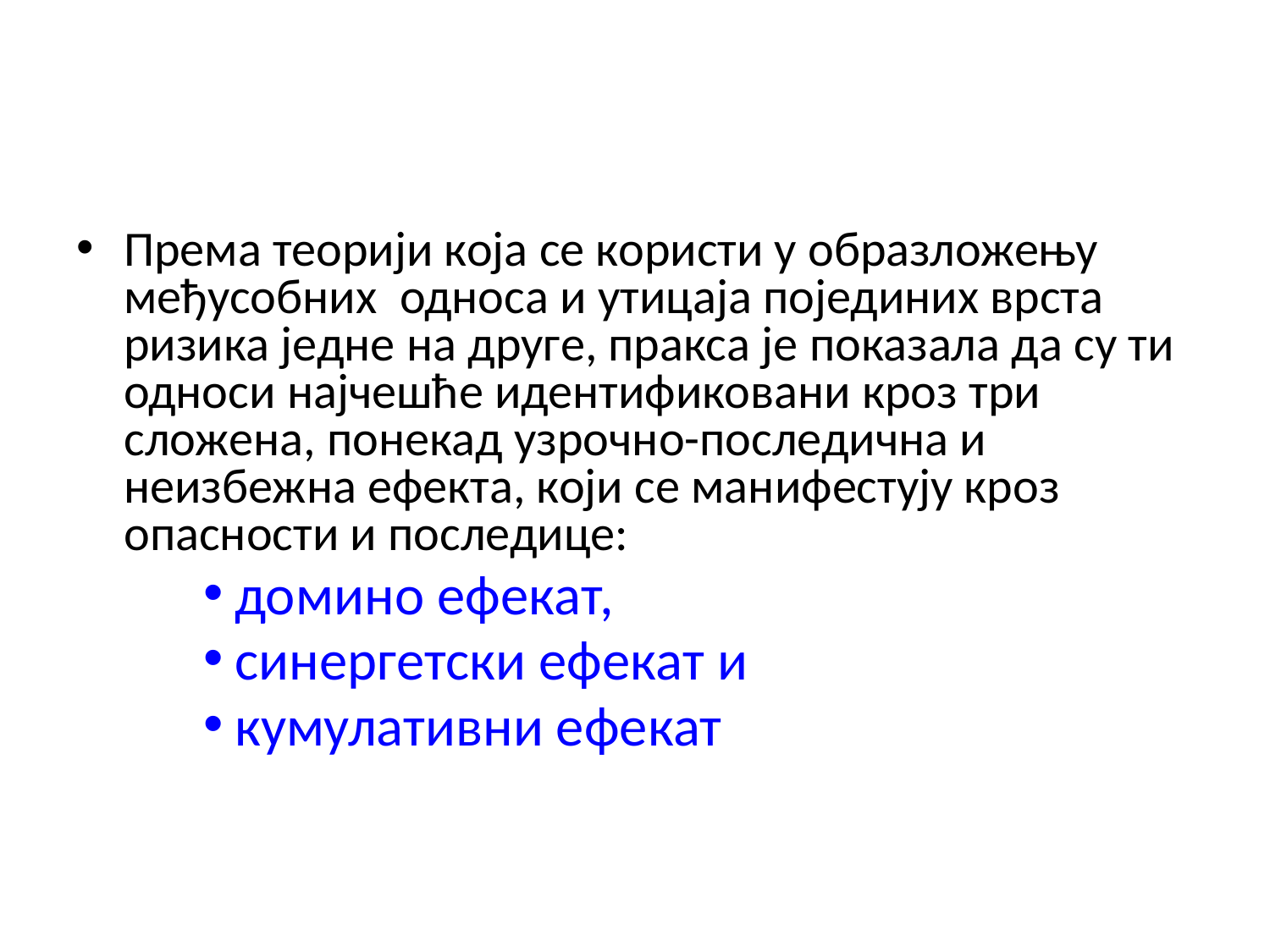

#
Према теорији која се користи у образложењу међусобних  односа и утицаја појединих врста ризика једне на другe, пракса је показала да су ти односи најчешће идентификовани кроз три сложена, понекад узрочно-последична и неизбежна ефекта, који се манифестују кроз опасности и последице:
домино ефекат,
синергетски ефекат и
кумулативни ефекат